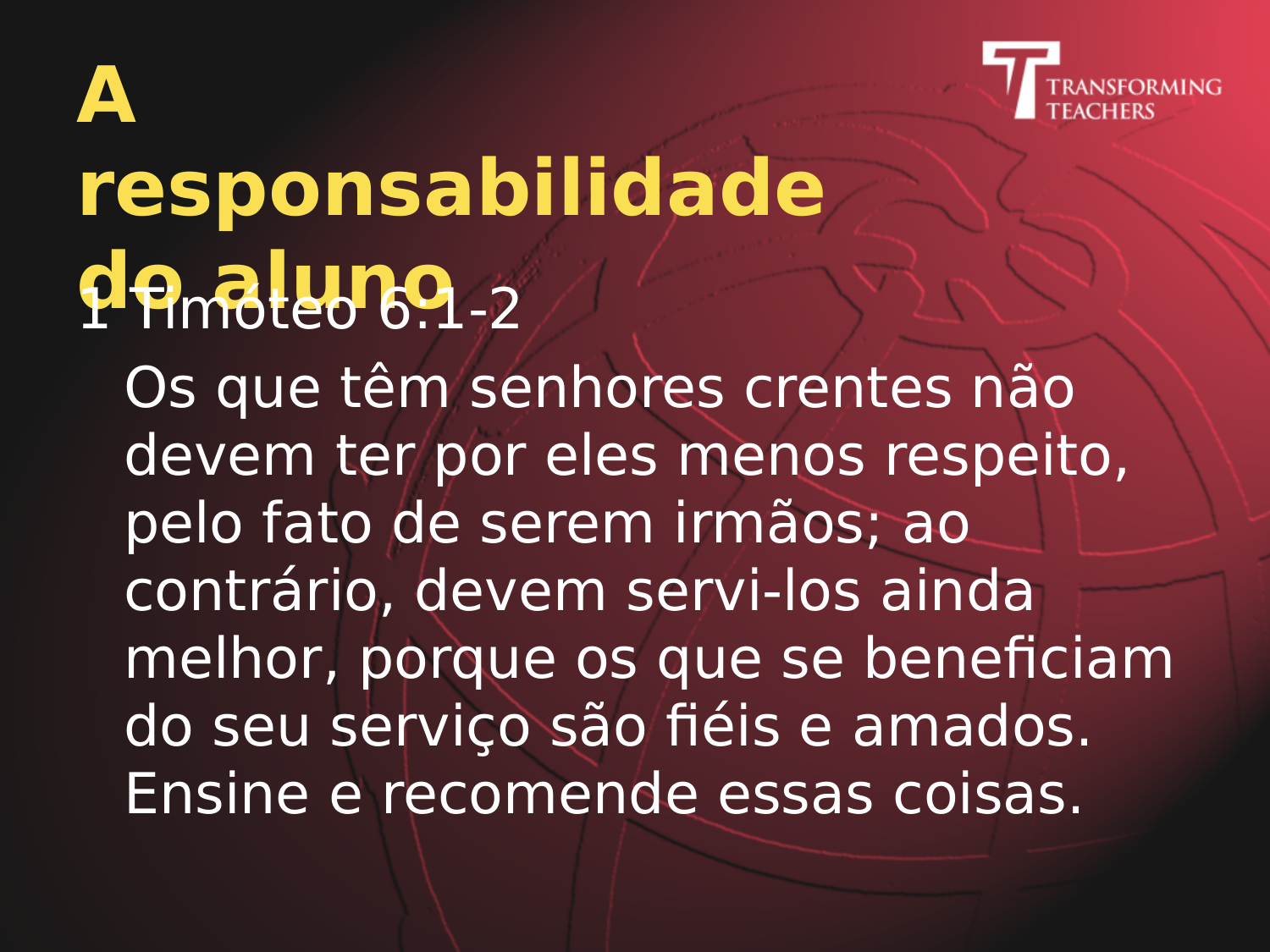

# A responsabilidade do aluno
1 Timóteo 6:1-2
	Os que têm senhores crentes não devem ter por eles menos respeito, pelo fato de serem irmãos; ao contrário, devem servi-los ainda melhor, porque os que se beneficiam do seu serviço são fiéis e amados. Ensine e recomende essas coisas.